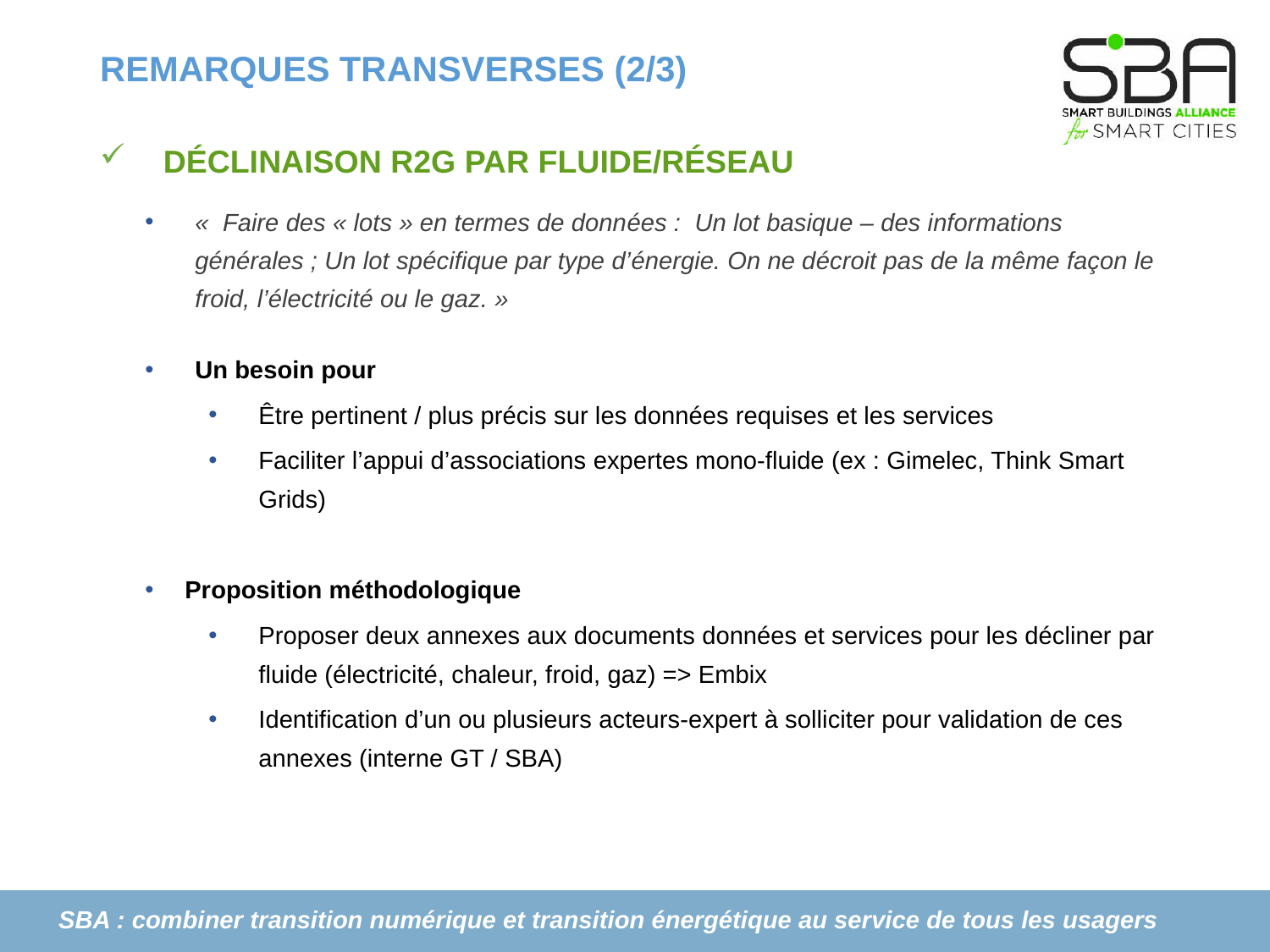

# REMARQUES TRANSVERSES (2/3)
Déclinaison R2G par fluide/réseau
«  Faire des « lots » en termes de données :  Un lot basique – des informations générales ; Un lot spécifique par type d’énergie. On ne décroit pas de la même façon le froid, l’électricité ou le gaz. »

Un besoin pour
Être pertinent / plus précis sur les données requises et les services
Faciliter l’appui d’associations expertes mono-fluide (ex : Gimelec, Think Smart Grids)

Proposition méthodologique
Proposer deux annexes aux documents données et services pour les décliner par fluide (électricité, chaleur, froid, gaz) => Embix
Identification d’un ou plusieurs acteurs-expert à solliciter pour validation de ces annexes (interne GT / SBA)